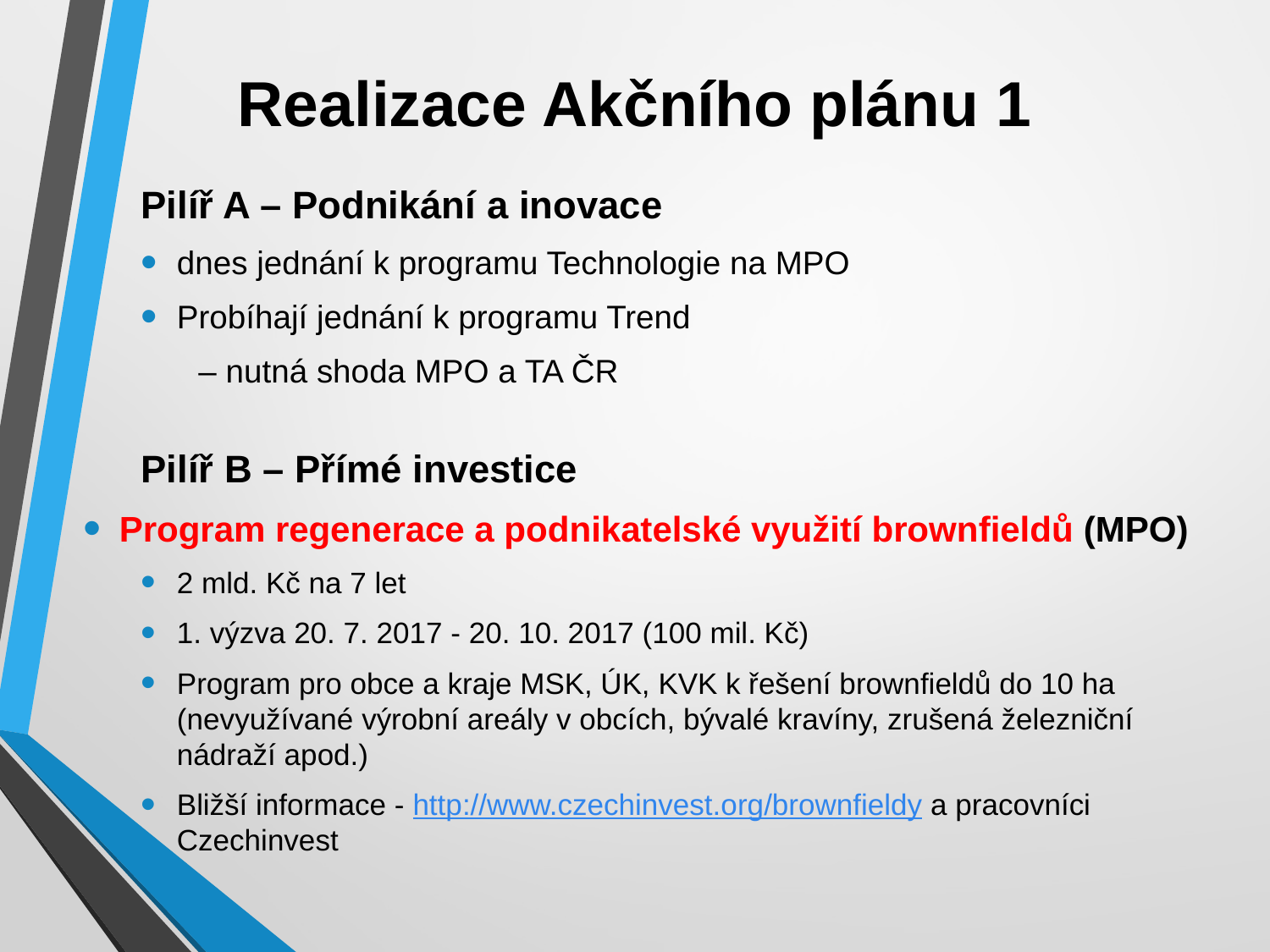

# Realizace Akčního plánu 1
Pilíř A – Podnikání a inovace
dnes jednání k programu Technologie na MPO
Probíhají jednání k programu Trend
– nutná shoda MPO a TA ČR

Pilíř B – Přímé investice
Program regenerace a podnikatelské využití brownfieldů (MPO)
2 mld. Kč na 7 let
1. výzva 20. 7. 2017 - 20. 10. 2017 (100 mil. Kč)
Program pro obce a kraje MSK, ÚK, KVK k řešení brownfieldů do 10 ha (nevyužívané výrobní areály v obcích, bývalé kravíny, zrušená železniční nádraží apod.)
Bližší informace - http://www.czechinvest.org/brownfieldy a pracovníci Czechinvest